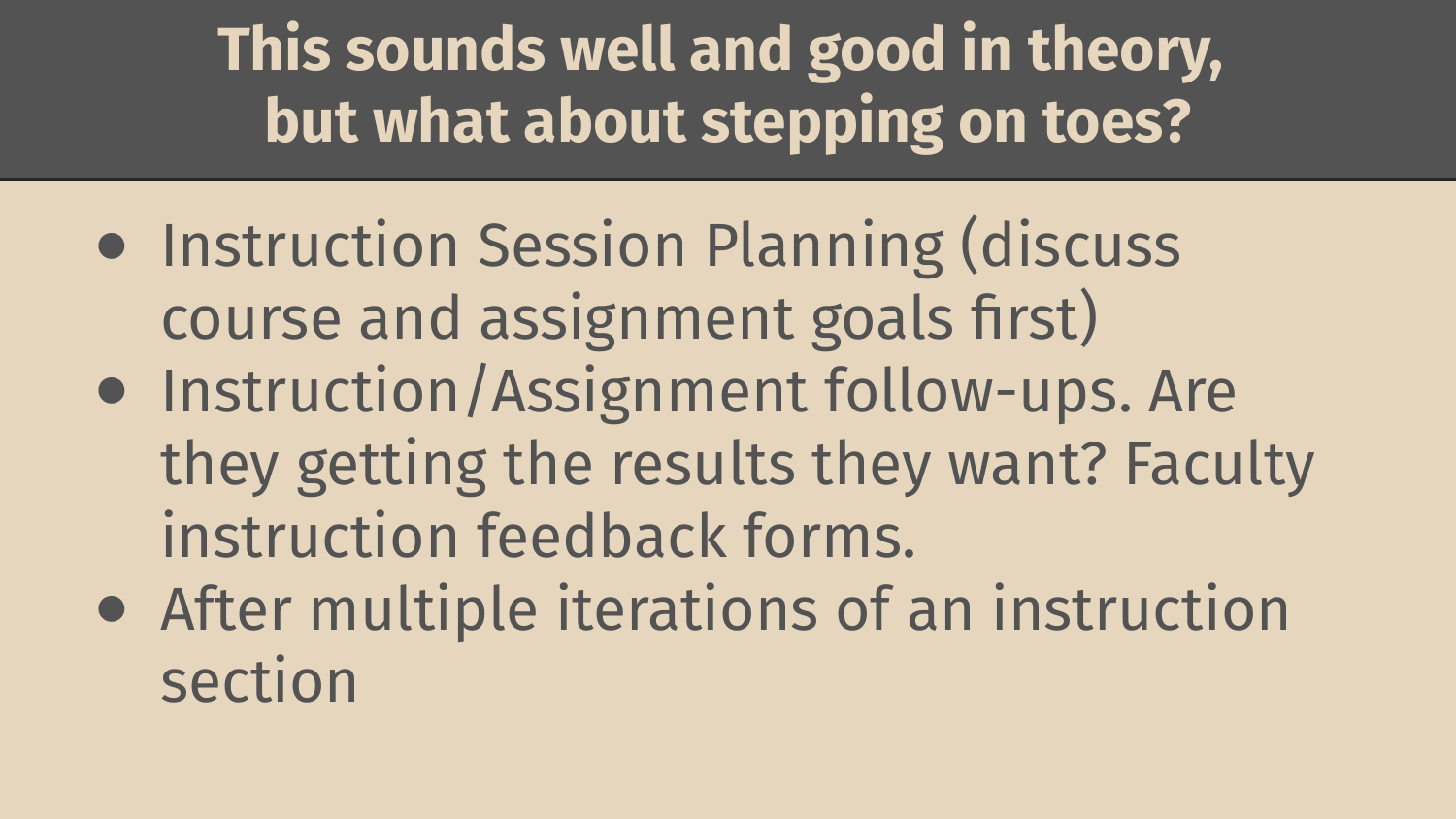

# This sounds well and good in theory,
but what about stepping on toes?
Instruction Session Planning (discuss course and assignment goals first)
Instruction/Assignment follow-ups. Are they getting the results they want? Faculty instruction feedback forms.
After multiple iterations of an instruction section